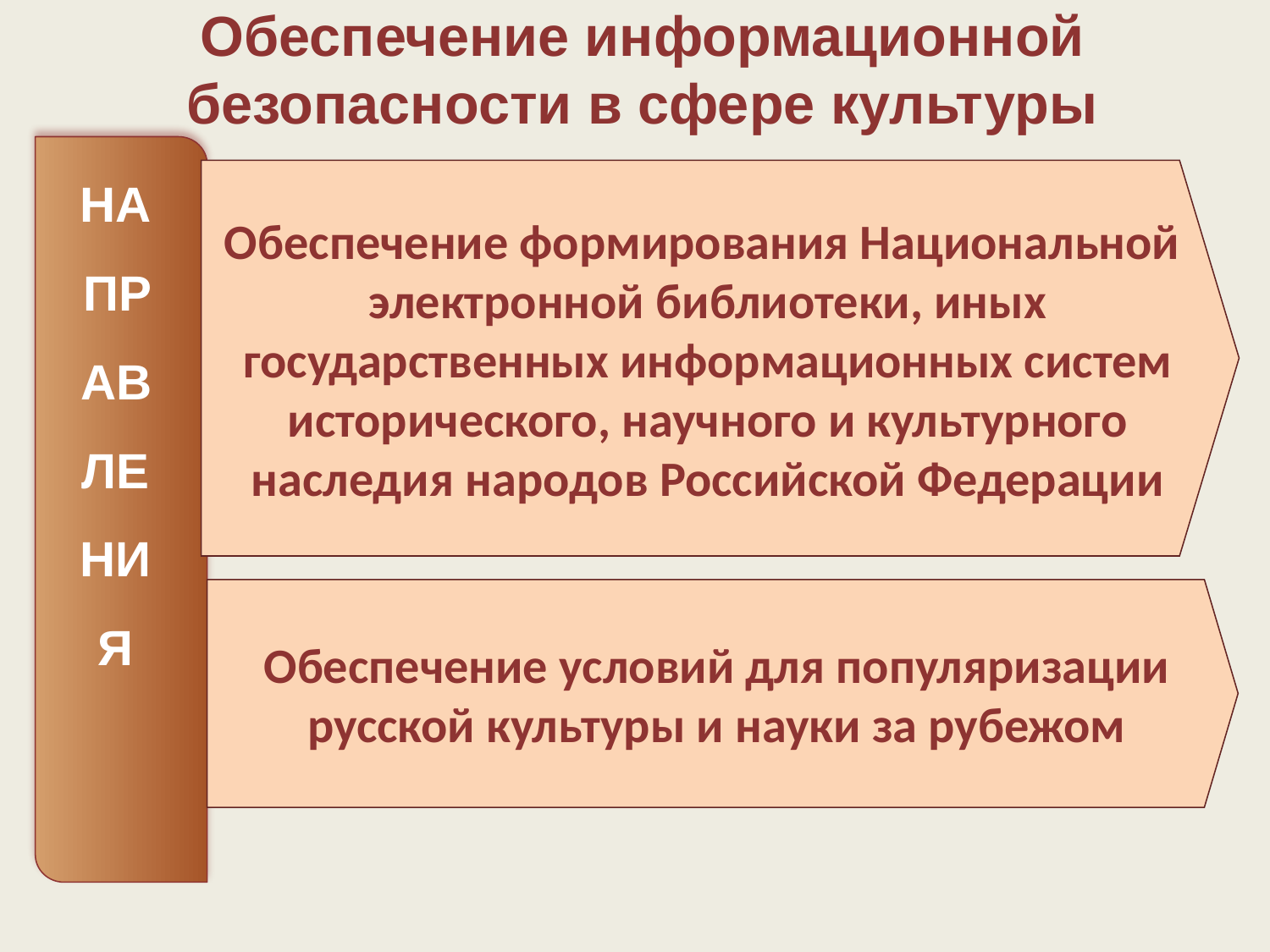

Обеспечение информационной безопасности в сфере культуры

НАПРАВЛЕНИЯ
Обеспечение формирования Национальной  электронной библиотеки, иных государственных информационных систем исторического, научного и культурного наследия народов Российской Федерации

Обеспечение условий для популяризации русской культуры и науки за рубежом